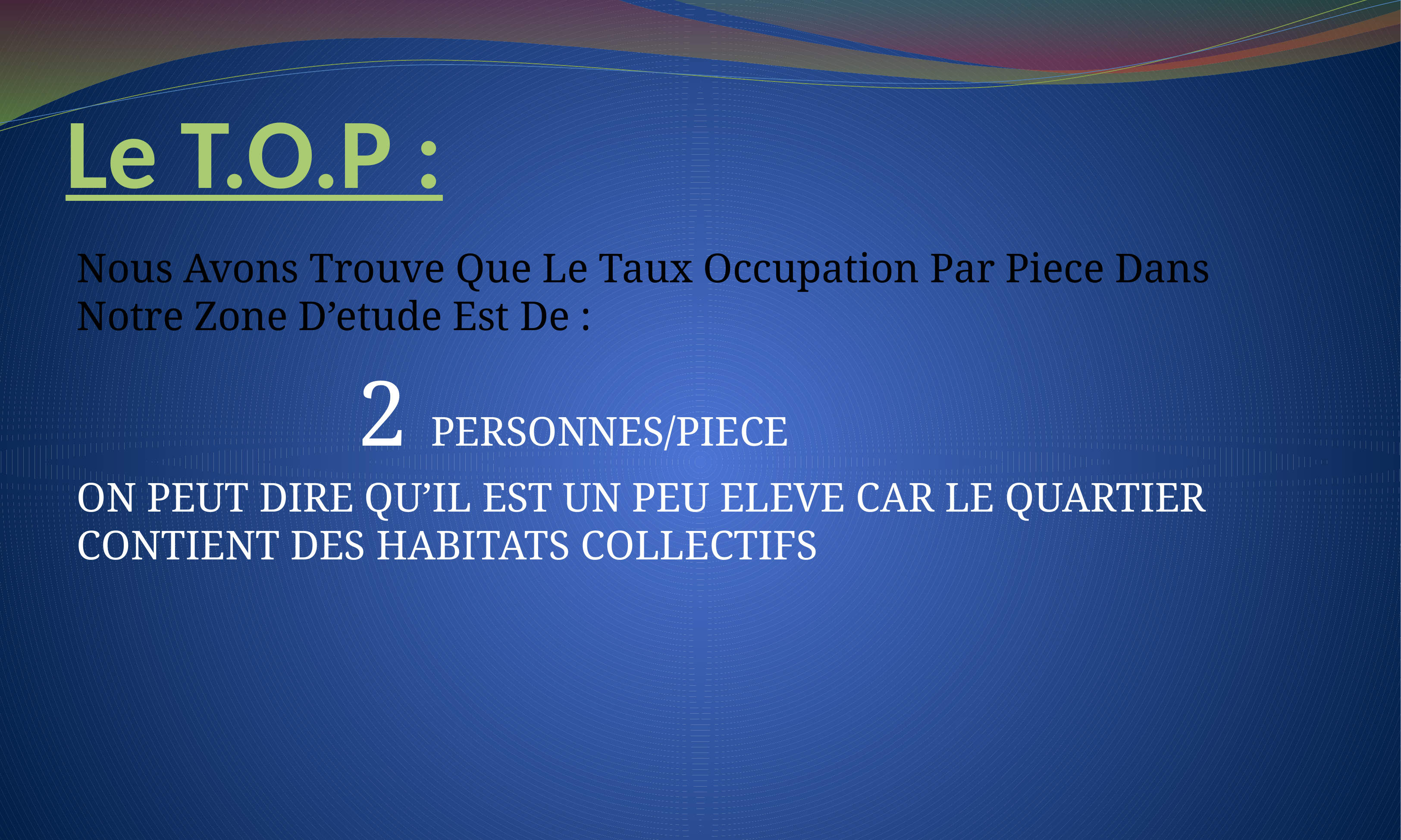

# Le T.O.P :
Nous Avons Trouve Que Le Taux Occupation Par Piece Dans Notre Zone D’etude Est De :
            2 PERSONNES/PIECE
ON PEUT DIRE QU’IL EST UN PEU ELEVE CAR LE QUARTIER CONTIENT DES HABITATS COLLECTIFS